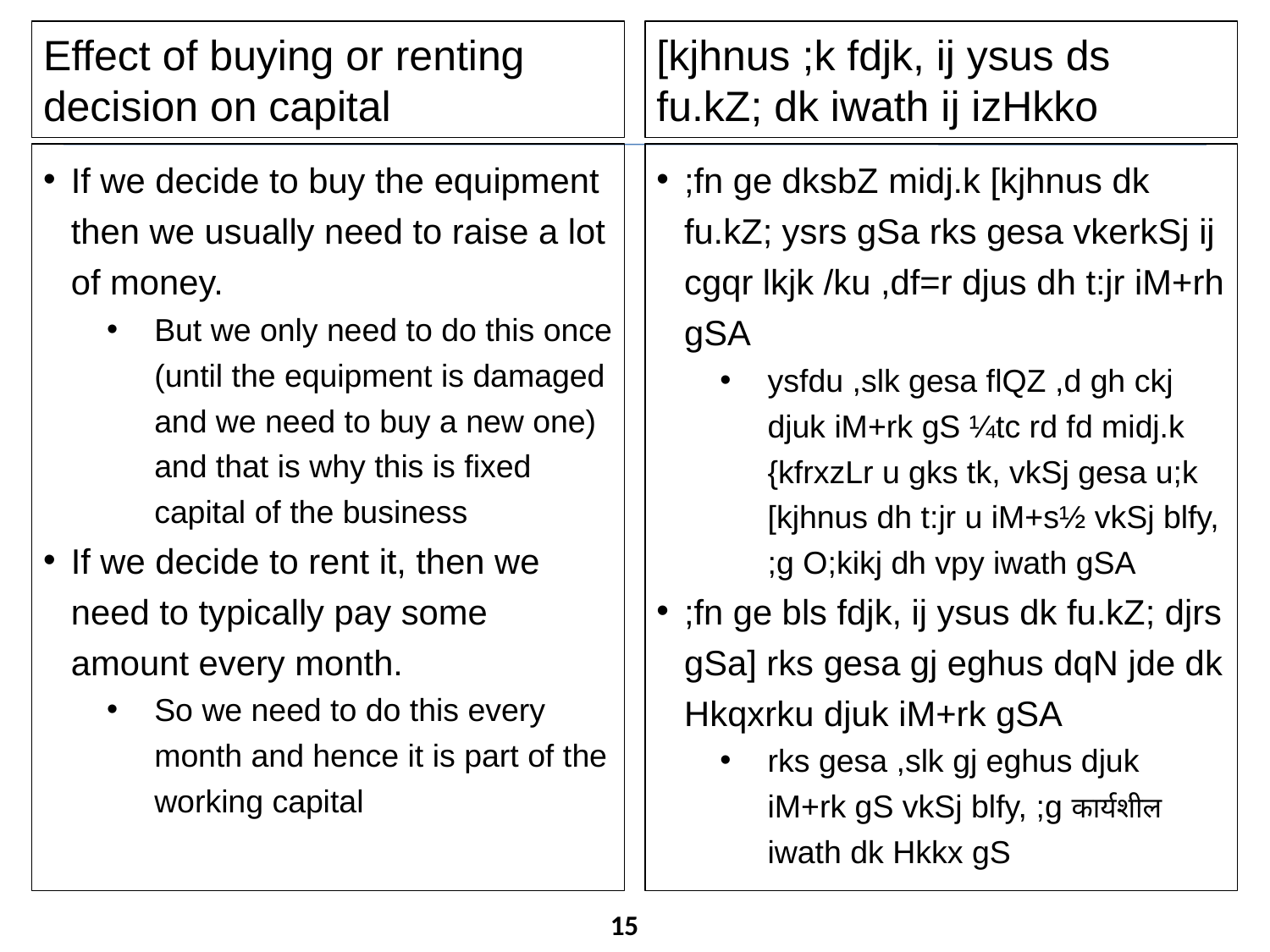

Effect of buying or renting decision on capital
[kjhnus ;k fdjk, ij ysus ds fu.kZ; dk iwath ij izHkko
If we decide to buy the equipment then we usually need to raise a lot of money.
But we only need to do this once (until the equipment is damaged and we need to buy a new one) and that is why this is fixed capital of the business
If we decide to rent it, then we need to typically pay some amount every month.
So we need to do this every month and hence it is part of the working capital
;fn ge dksbZ midj.k [kjhnus dk fu.kZ; ysrs gSa rks gesa vkerkSj ij cgqr lkjk /ku ,df=r djus dh t:jr iM+rh gSA
ysfdu ,slk gesa flQZ ,d gh ckj djuk iM+rk gS ¼tc rd fd midj.k {kfrxzLr u gks tk, vkSj gesa u;k [kjhnus dh t:jr u iM+s½ vkSj blfy, ;g O;kikj dh vpy iwath gSA
;fn ge bls fdjk, ij ysus dk fu.kZ; djrs gSa] rks gesa gj eghus dqN jde dk Hkqxrku djuk iM+rk gSA
rks gesa ,slk gj eghus djuk iM+rk gS vkSj blfy, ;g कार्यशील  iwath dk Hkkx gS
15